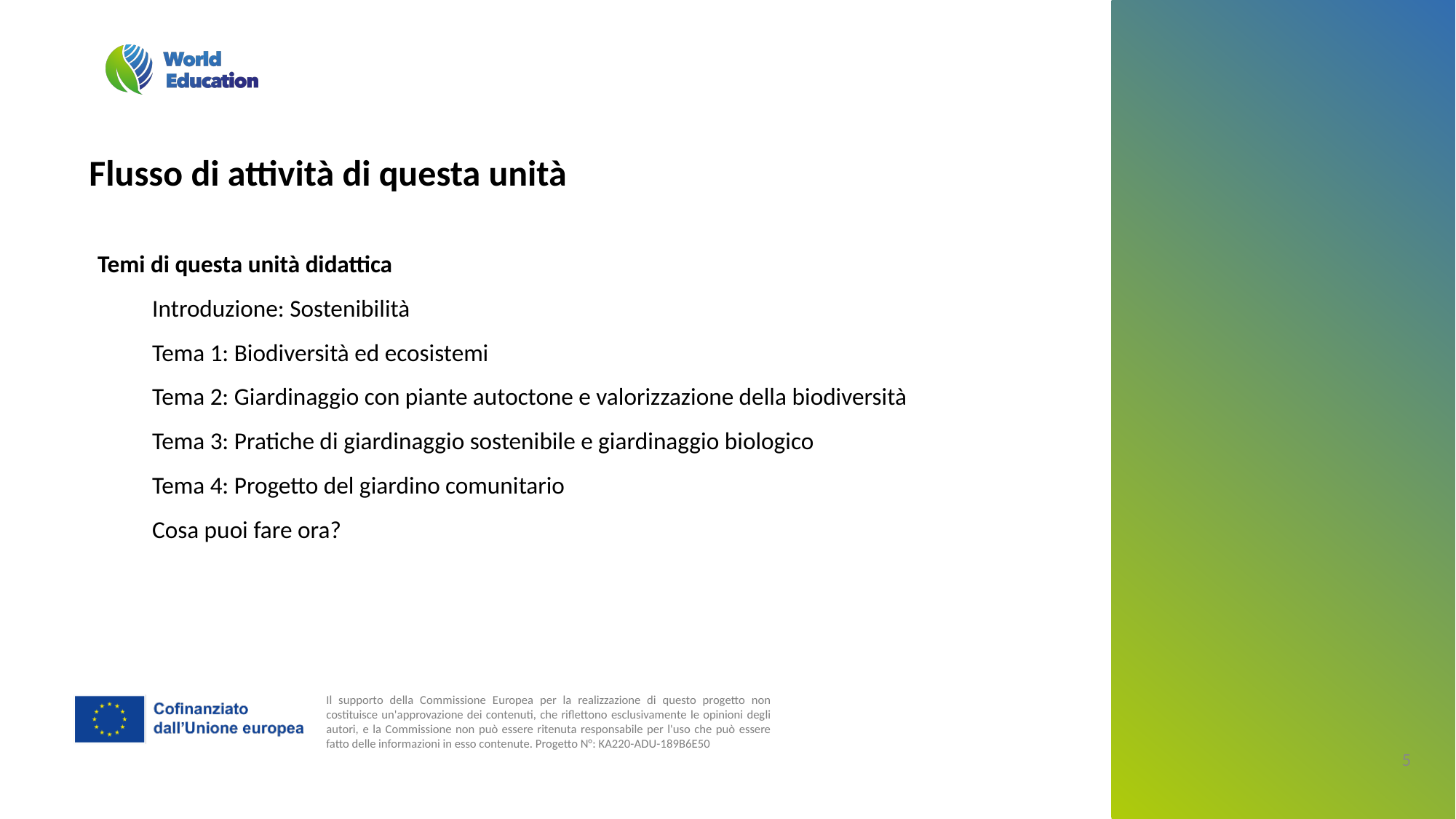

# Flusso di attività di questa unità
Temi di questa unità didattica
Introduzione: Sostenibilità
Tema 1: Biodiversità ed ecosistemi
Tema 2: Giardinaggio con piante autoctone e valorizzazione della biodiversità
Tema 3: Pratiche di giardinaggio sostenibile e giardinaggio biologico
Tema 4: Progetto del giardino comunitario
Cosa puoi fare ora?

5